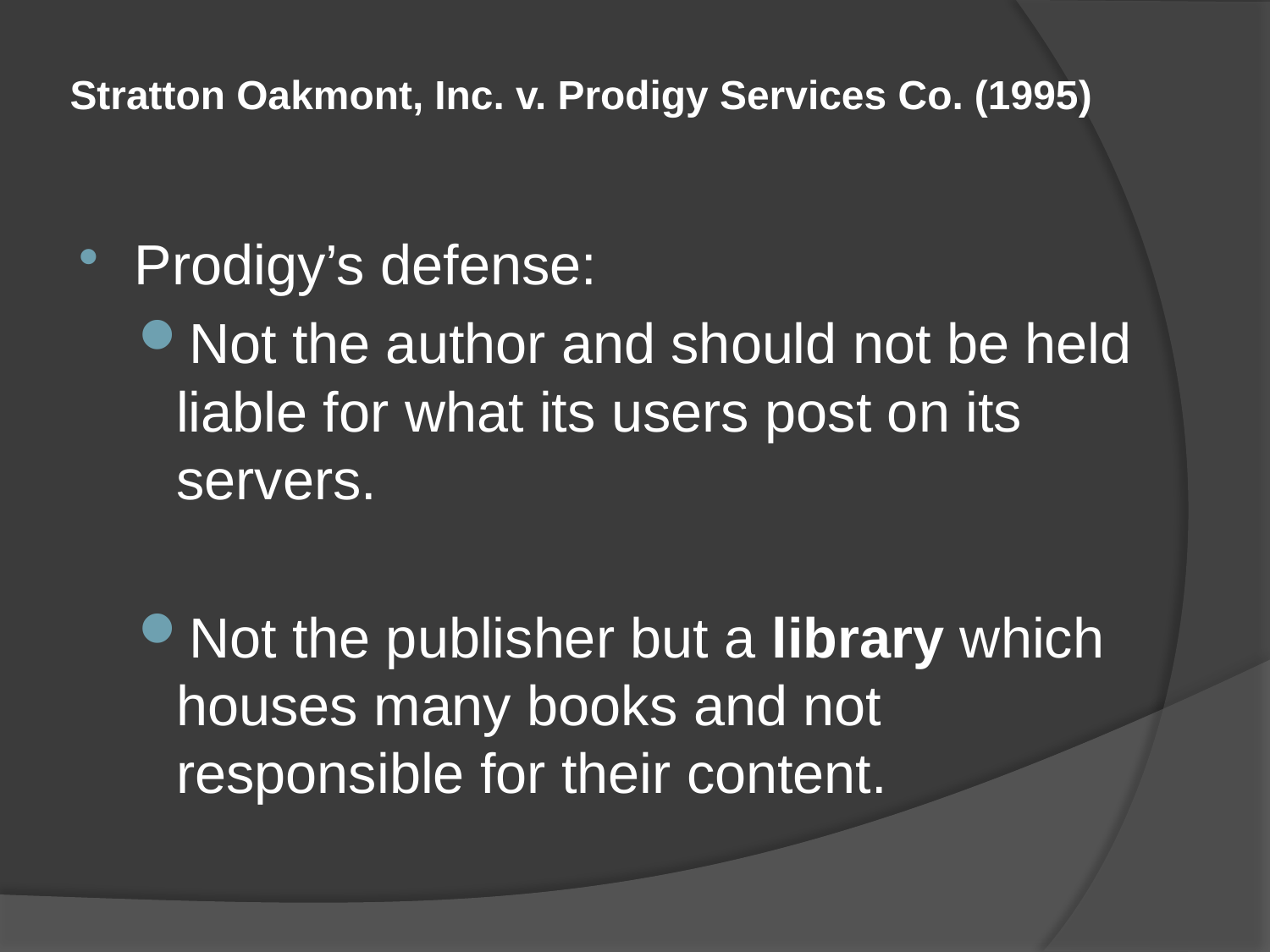

# Stratton Oakmont, Inc. v. Prodigy Services Co. (1995)
Prodigy’s defense:
Not the author and should not be held liable for what its users post on its servers.

Not the publisher but a library which houses many books and not responsible for their content.